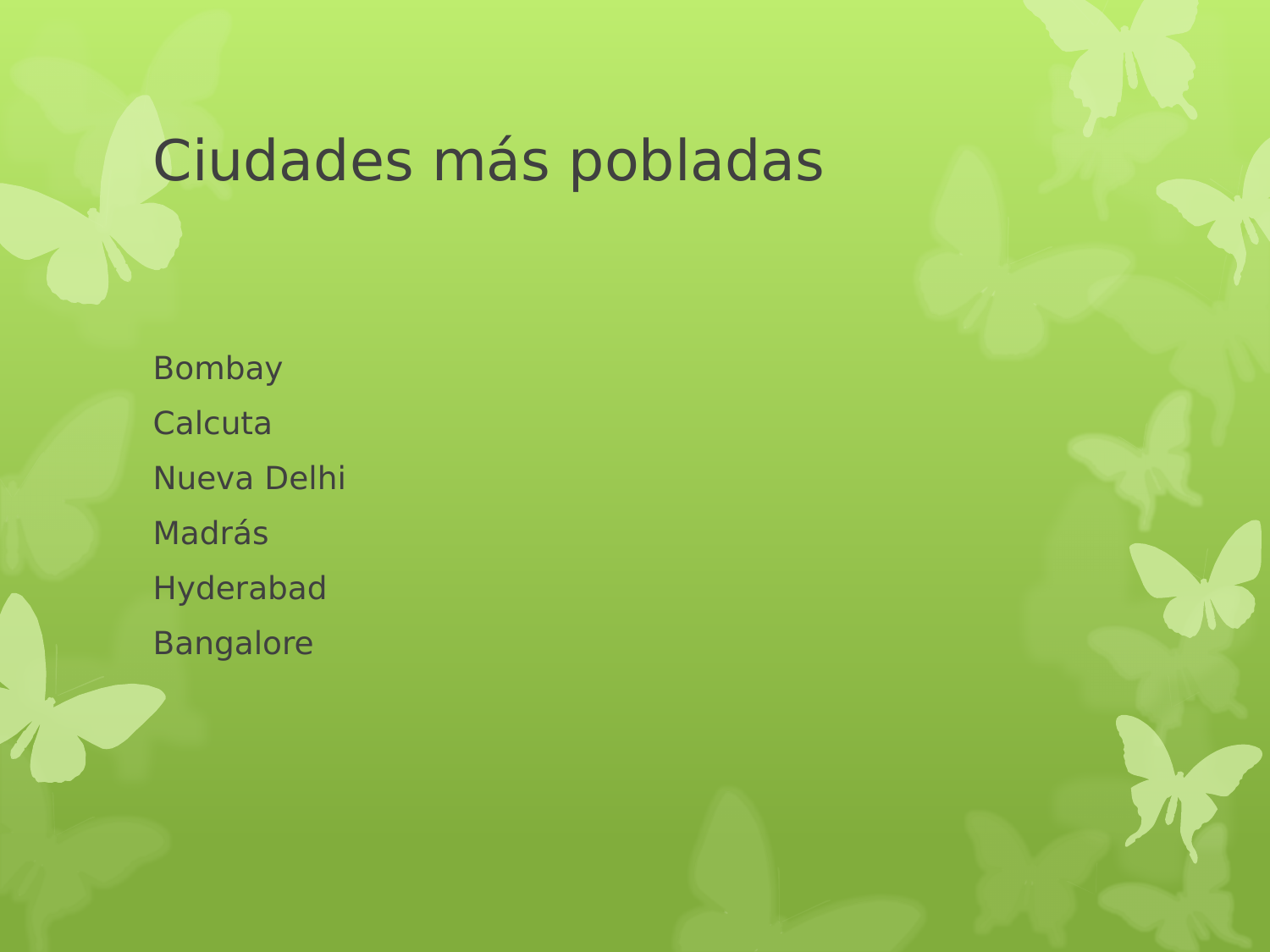

# Ciudades más pobladas
Bombay
Calcuta
Nueva Delhi
Madrás
Hyderabad
Bangalore